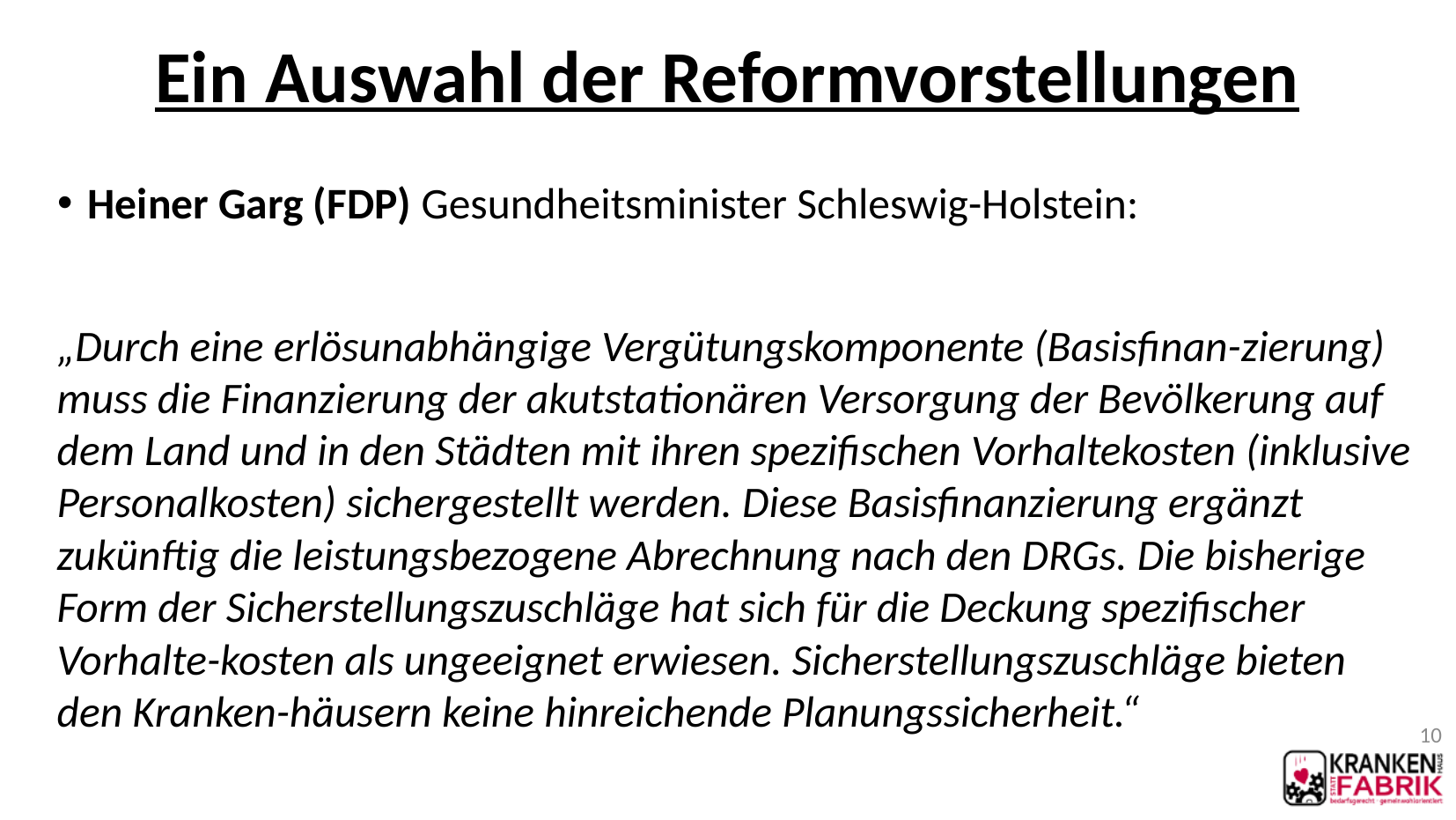

Ein Auswahl der Reformvorstellungen
Heiner Garg (FDP) Gesundheitsminister Schleswig-Holstein:

„Durch eine erlösunabhängige Vergütungskomponente (Basisfinan-zierung) muss die Finanzierung der akutstationären Versorgung der Bevölkerung auf dem Land und in den Städten mit ihren spezifischen Vorhaltekosten (inklusive Personalkosten) sichergestellt werden. Diese Basisfinanzierung ergänzt zukünftig die leistungsbezogene Abrechnung nach den DRGs. Die bisherige Form der Sicherstellungszuschläge hat sich für die Deckung spezifischer Vorhalte-kosten als ungeeignet erwiesen. Sicherstellungszuschläge bieten den Kranken-häusern keine hinreichende Planungssicherheit.“

10